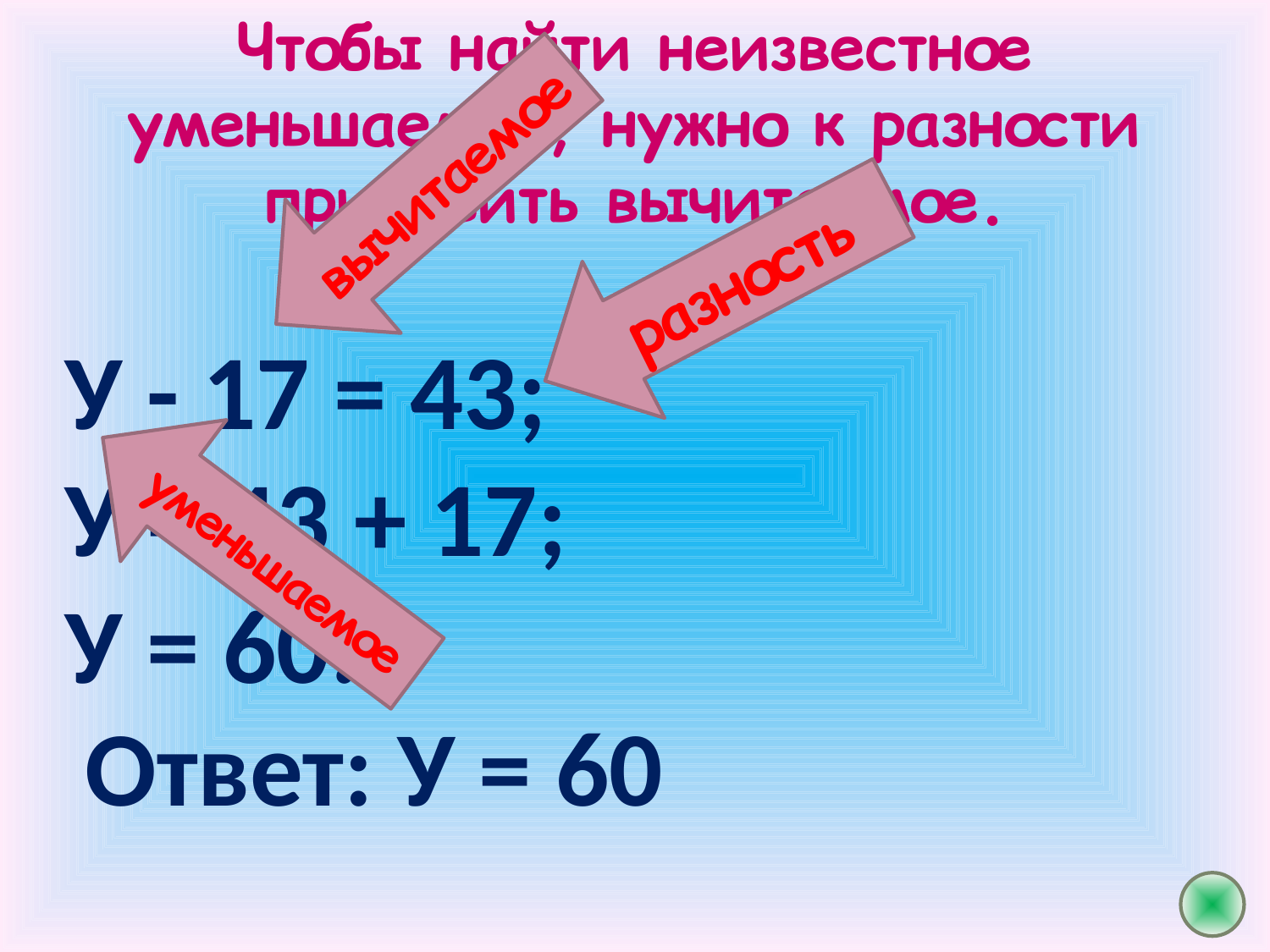

Чтобы найти неизвестное уменьшаемое, нужно к разности прибавить вычитаемое.
вычитаемое
разность
У - 17 = 43;
У = 43 + 17;
У = 60.
уменьшаемое
Ответ: У = 60